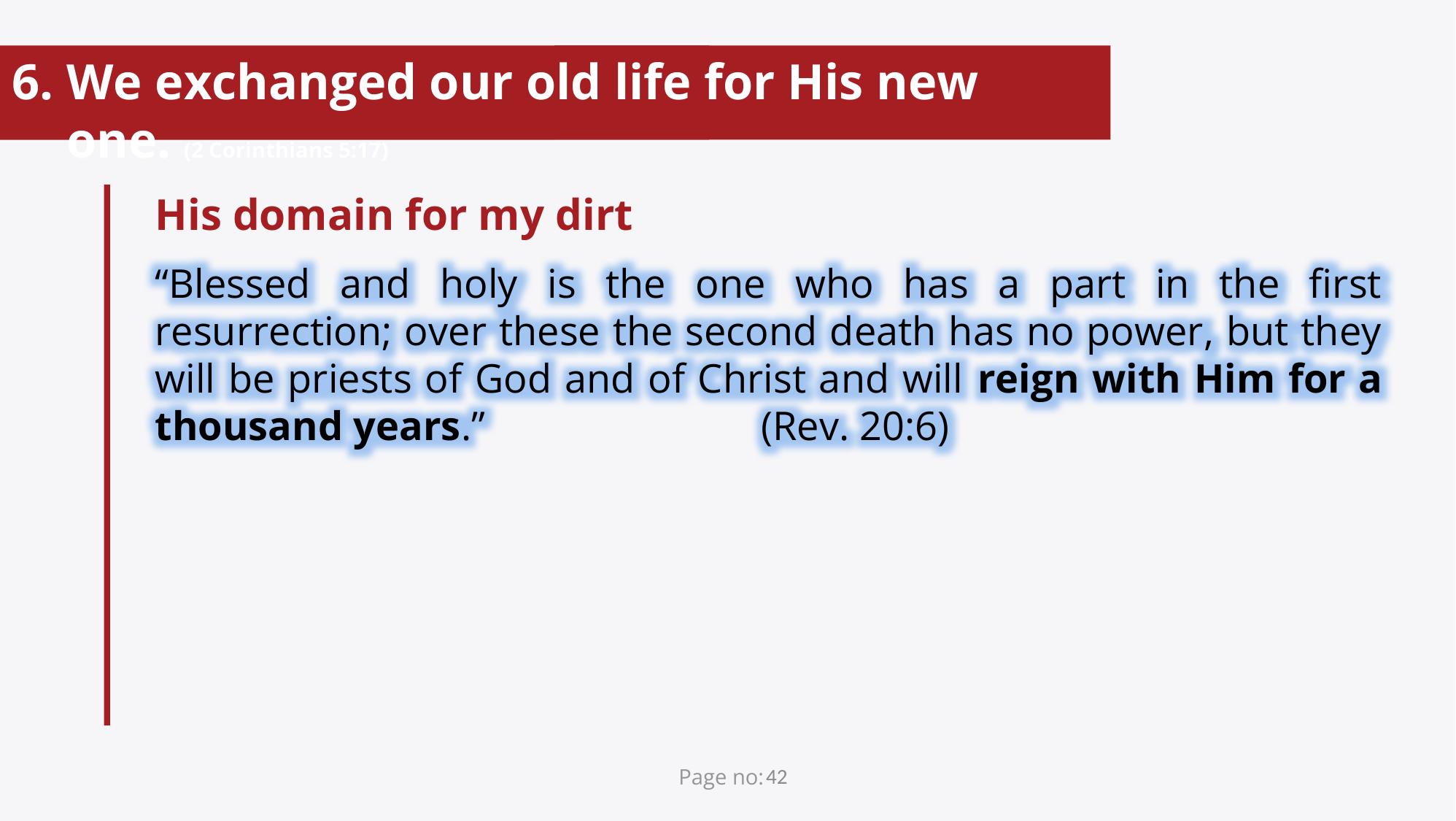

We exchanged our old life for His new one. (2 Corinthians 5:17)

His domain for my dirt
“Blessed and holy is the one who has a part in the first resurrection; over these the second death has no power, but they will be priests of God and of Christ and will reign with Him for a thousand years.”                           (Rev. 20:6)